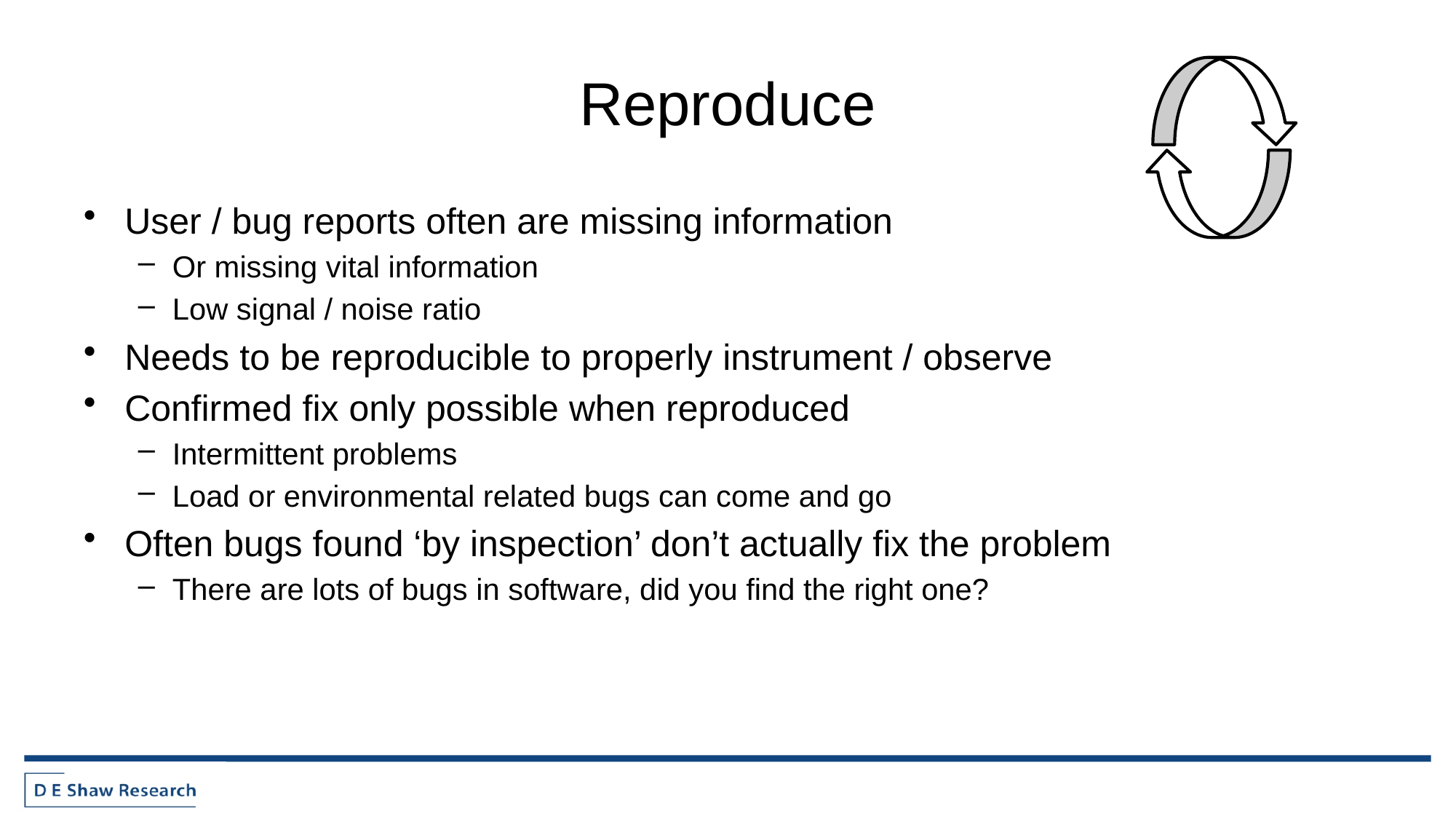

# Reproduce

User / bug reports often are missing information
Or missing vital information
Low signal / noise ratio
Needs to be reproducible to properly instrument / observe
Confirmed fix only possible when reproduced
Intermittent problems
Load or environmental related bugs can come and go
Often bugs found ‘by inspection’ don’t actually fix the problem
There are lots of bugs in software, did you find the right one?